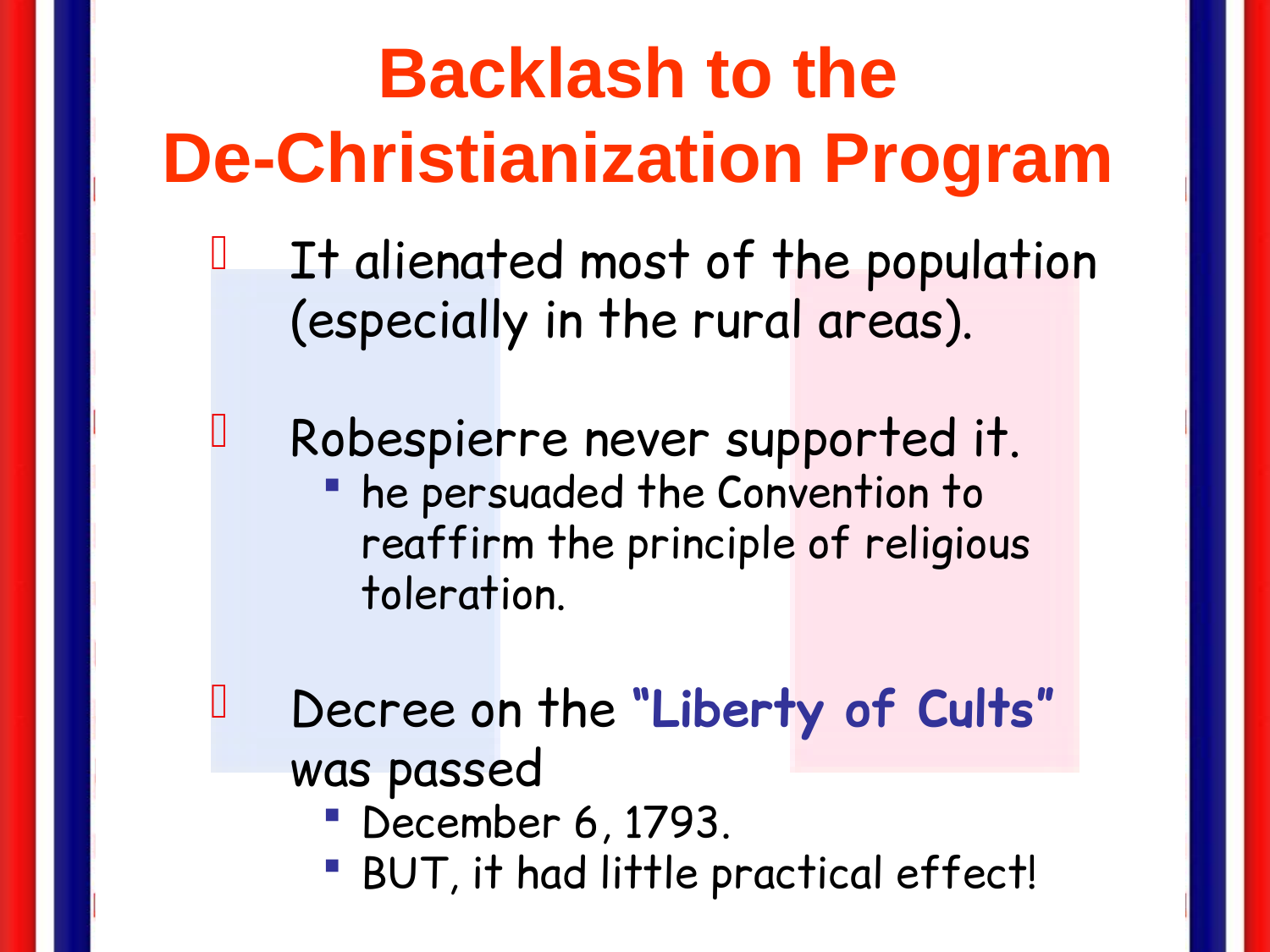

Backlash to the
De-Christianization Program
It alienated most of the population
(especially in the rural areas).
Robespierre never supported it.
he persuaded the Convention to
reaffirm the principle of religious
toleration.
Decree on the “Liberty of Cults”
was passed
December 6, 1793.
BUT, it had little practical effect!